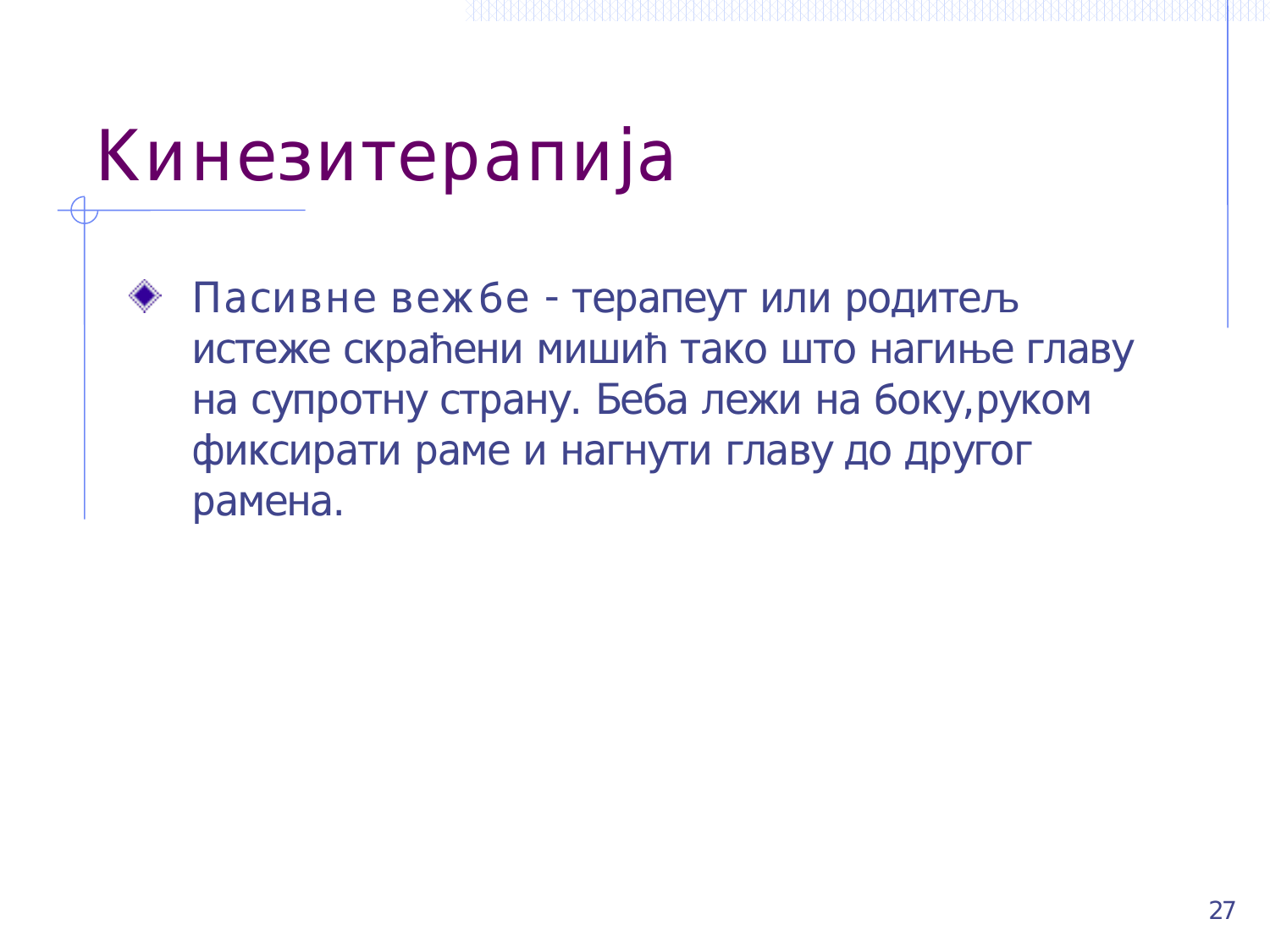

# Кинезитерапија
Пасивне вежбе - терапеут или родитељ истеже скраћени мишић тако што нагиње главу на супротну страну. Беба лежи на боку,руком фиксирати раме и нагнути главу до другог рамена.

27